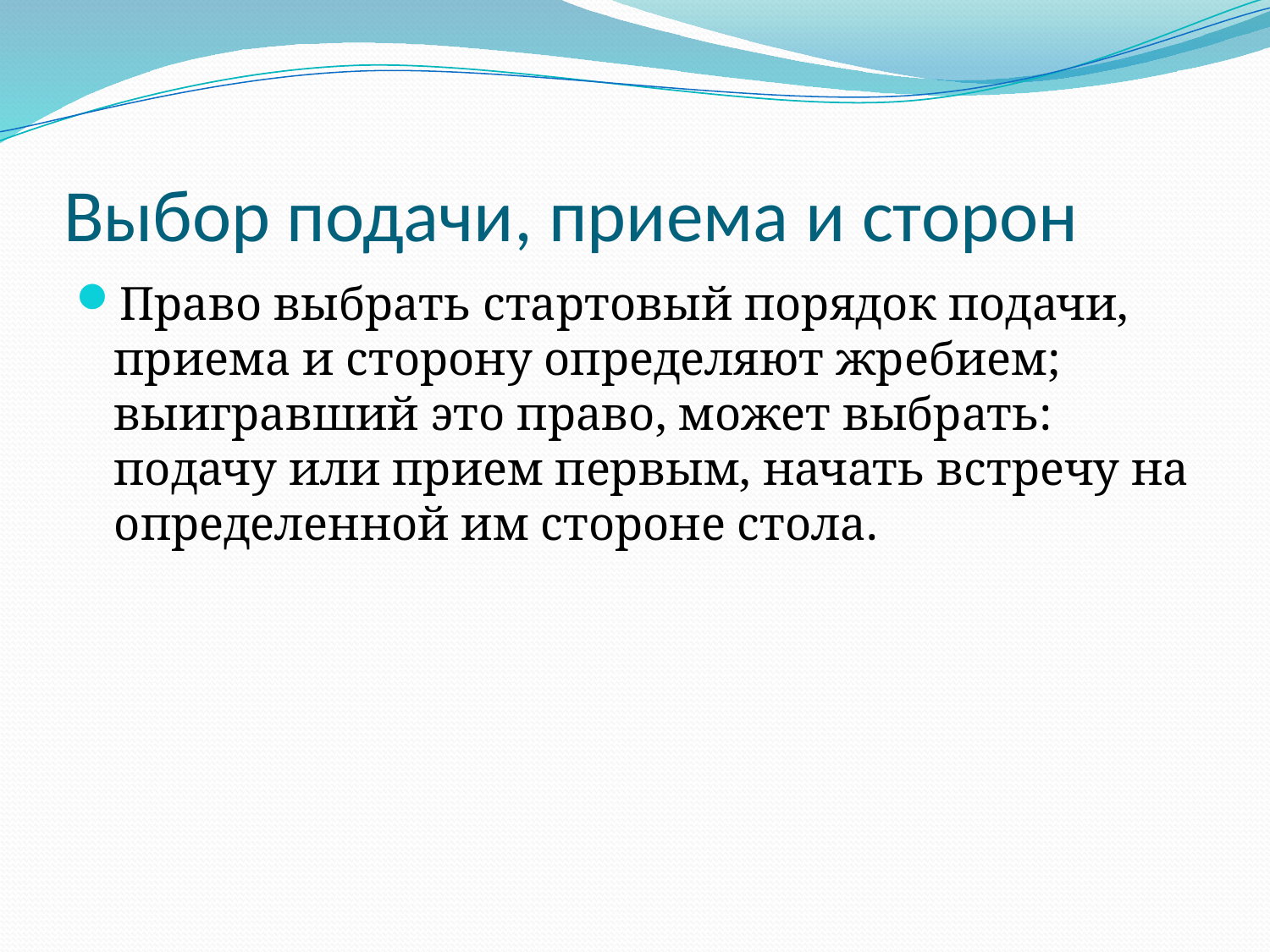

# Выбор подачи, приема и сторон
Право выбрать стартовый порядок подачи, приема и сторону определяют жребием; выигравший это право, может выбрать: подачу или прием первым, начать встречу на определенной им стороне стола.